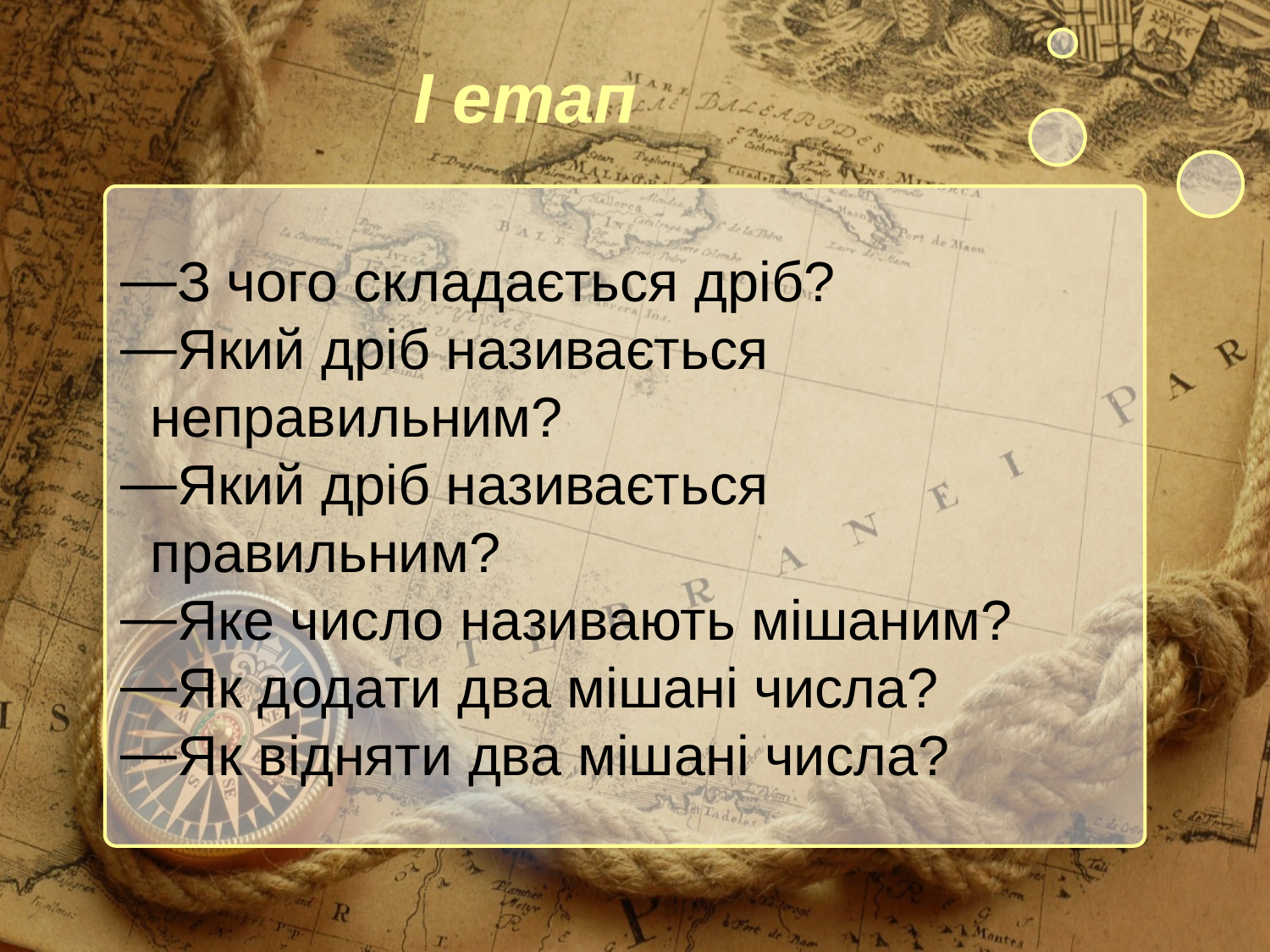

І етап
З чого складається дріб?
Який дріб називається неправильним?
Який дріб називається правильним?
Яке число називають мішаним?
Як додати два мішані числа?
Як відняти два мішані числа?